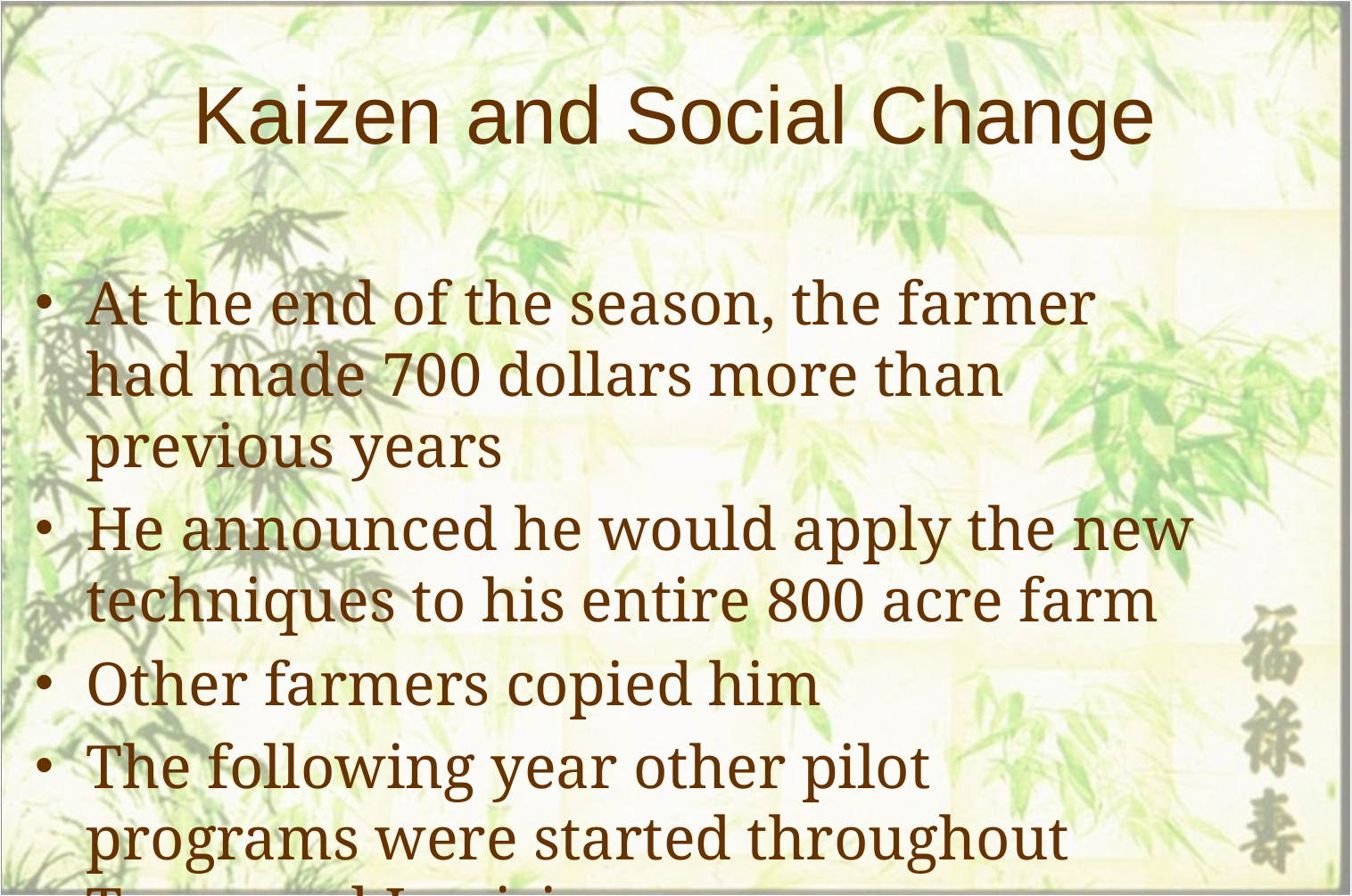

# Kaizen and Social Change
At the end of the season, the farmer had made 700 dollars more than previous years
He announced he would apply the new techniques to his entire 800 acre farm
Other farmers copied him
The following year other pilot programs were started throughout Texas and Louisiana